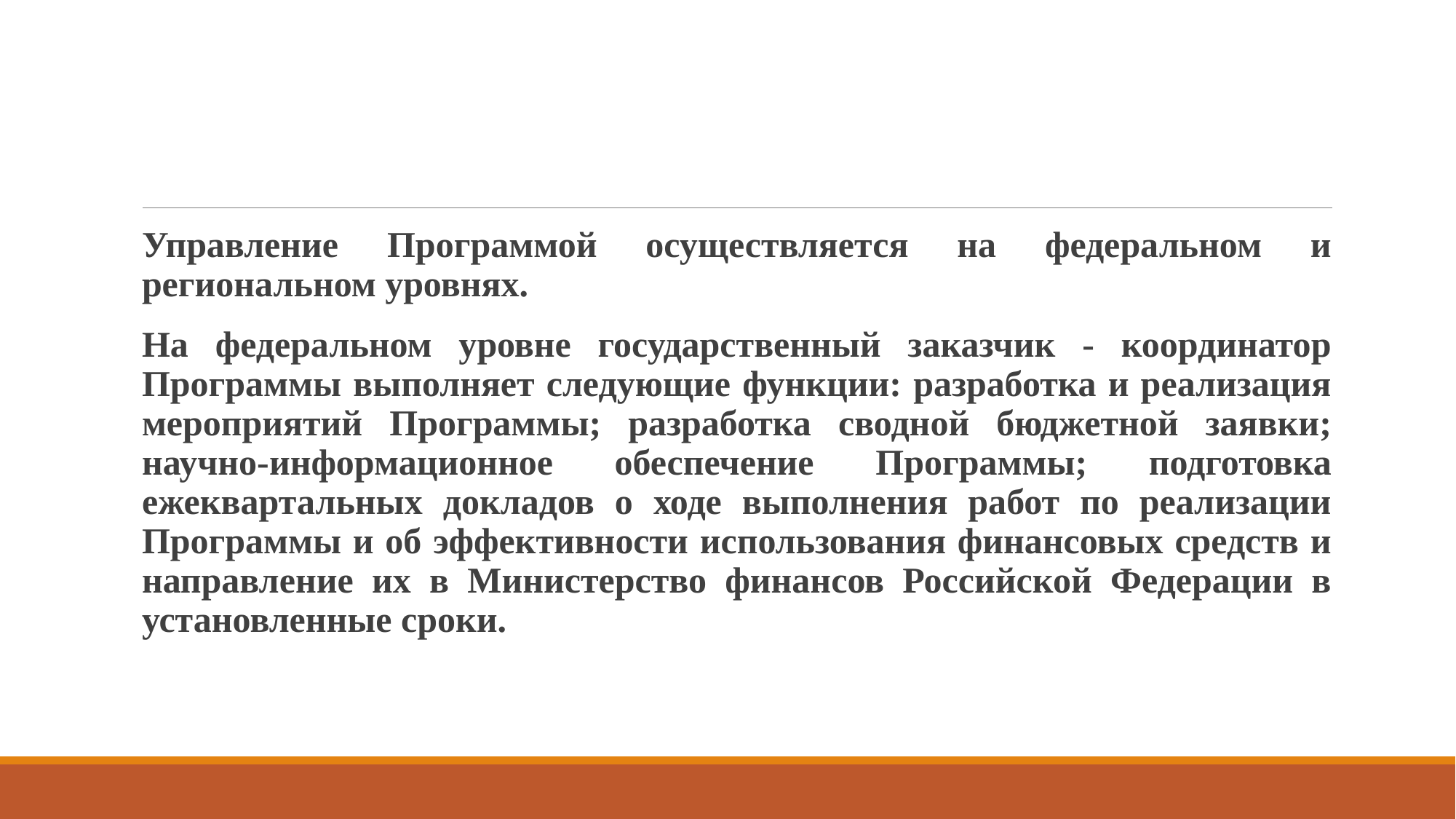

Управление Программой осуществляется на федеральном и региональном уровнях.
На федеральном уровне государственный заказчик - координатор Программы выполняет следующие функции: разработка и реализация мероприятий Программы; разработка сводной бюджетной заявки; научно-информационное обеспечение Программы; подготовка ежеквартальных докладов о ходе выполнения работ по реализации Программы и об эффективности использования финансовых средств и направление их в Министерство финансов Российской Федерации в установленные сроки.